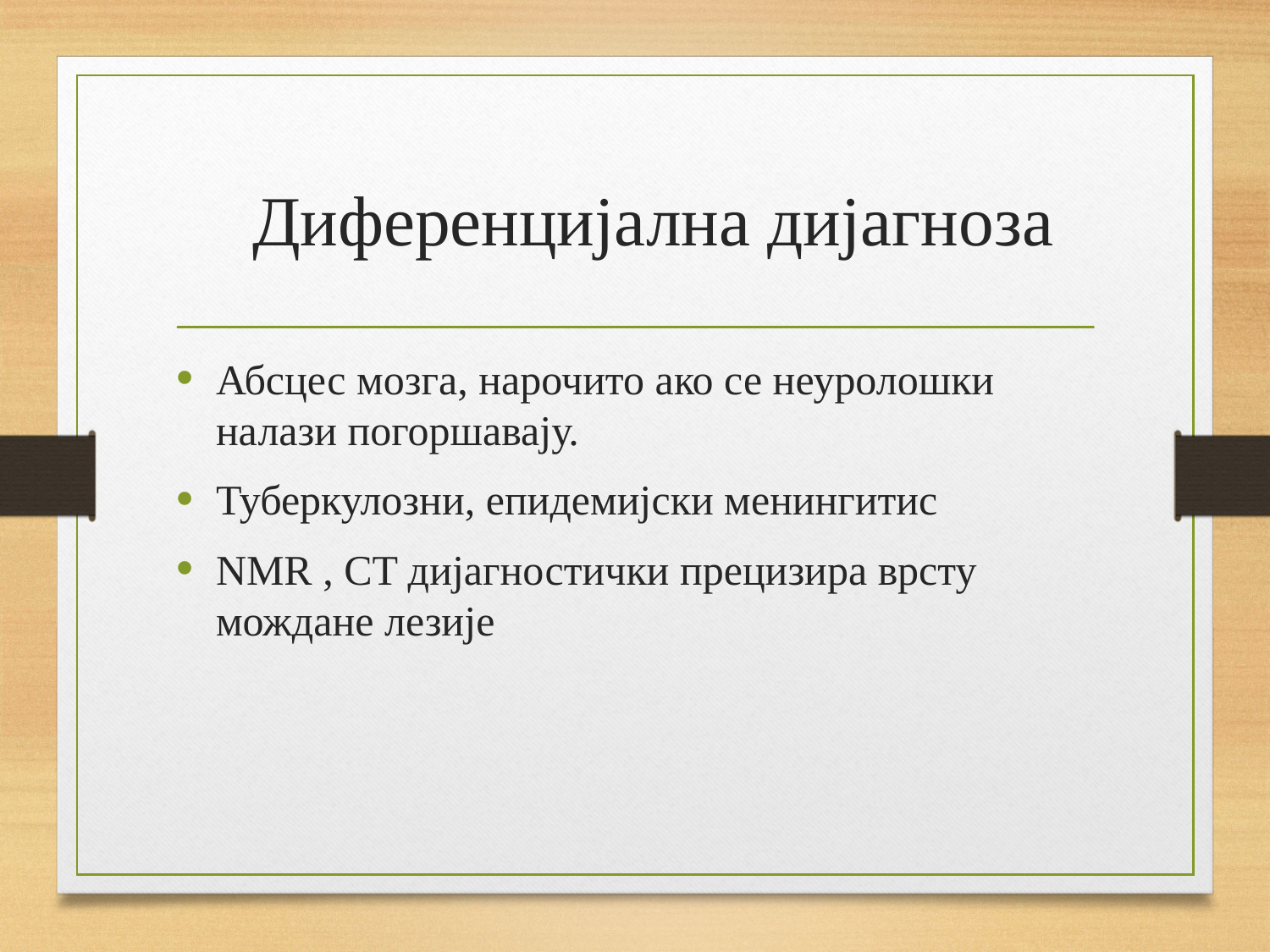

# Диференцијална дијагноза
Абсцес мозга, нарочито ако се неуролошки налази погоршавају.
Туберкулозни, епидемијски менингитис
NMR , CT дијагностички прецизира врсту мождане лезије